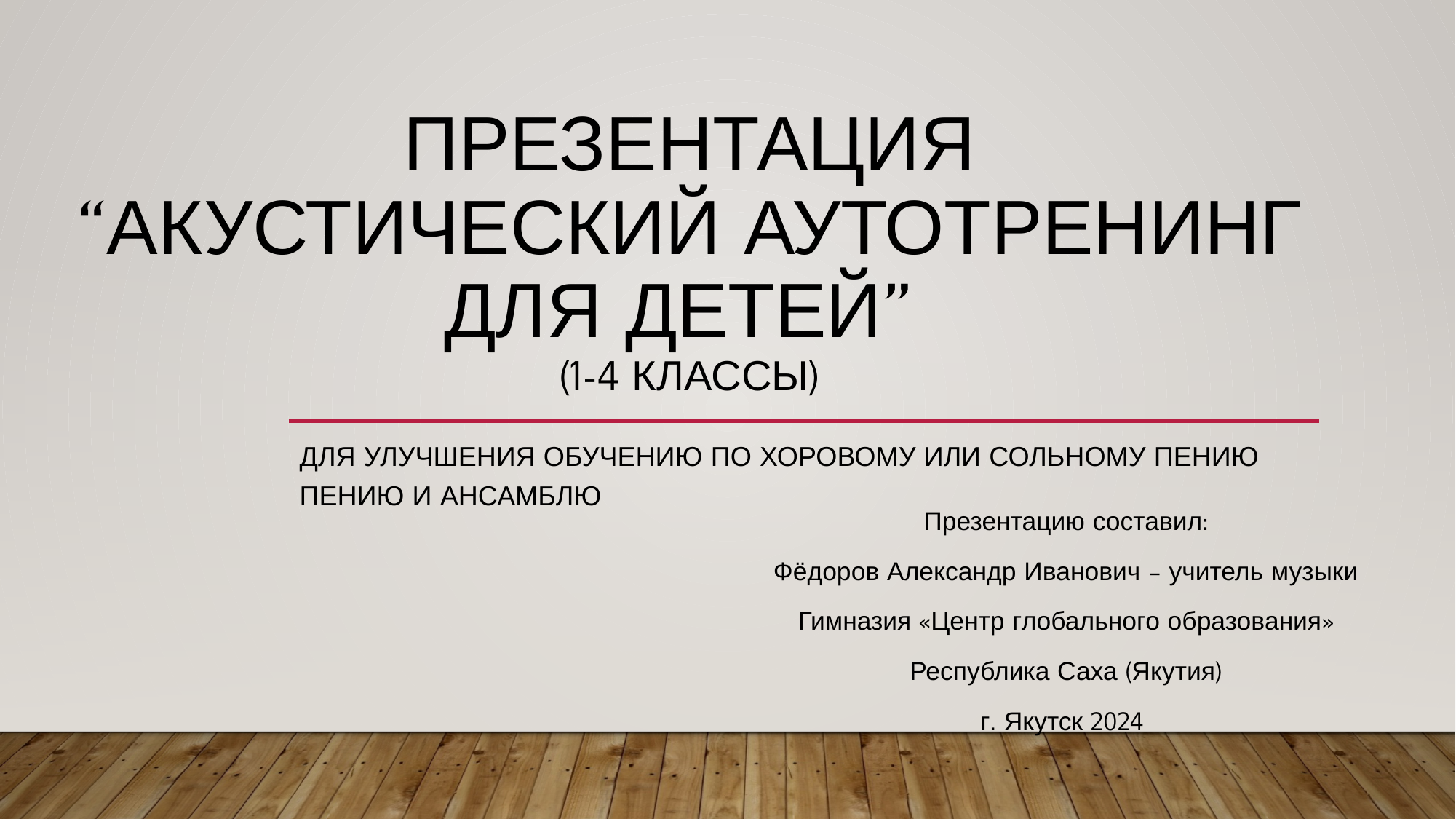

# Презентация “Акустический аутотренинг для детей” (1-4 классы)
Для улучшения обучению по хоровому или сольному пению пению и ансамблю
Презентацию составил:
Фёдоров Александр Иванович – учитель музыки
Гимназия «Центр глобального образования»
Республика Саха (Якутия)
г. Якутск 2024